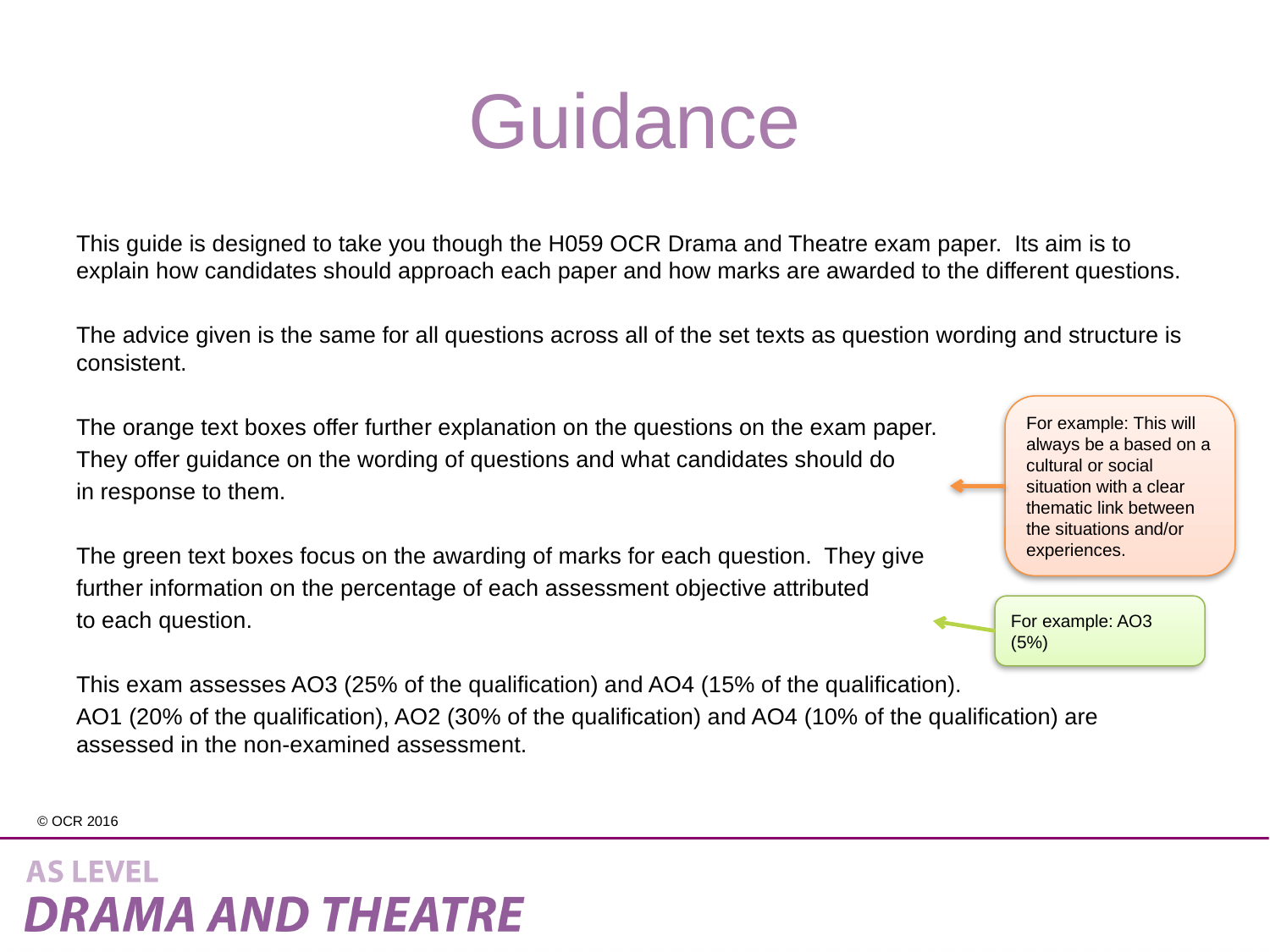

# Guidance
This guide is designed to take you though the H059 OCR Drama and Theatre exam paper.  Its aim is to explain how candidates should approach each paper and how marks are awarded to the different questions.

The advice given is the same for all questions across all of the set texts as question wording and structure is consistent.

The orange text boxes offer further explanation on the questions on the exam paper.
They offer guidance on the wording of questions and what candidates should do
in response to them.

The green text boxes focus on the awarding of marks for each question.  They give
further information on the percentage of each assessment objective attributed
to each question.

This exam assesses AO3 (25% of the qualification) and AO4 (15% of the qualification).
AO1 (20% of the qualification), AO2 (30% of the qualification) and AO4 (10% of the qualification) are assessed in the non-examined assessment.

For example: This will always be a based on a cultural or social situation with a clear thematic link between the situations and/or experiences.
For example: AO3 (5%)